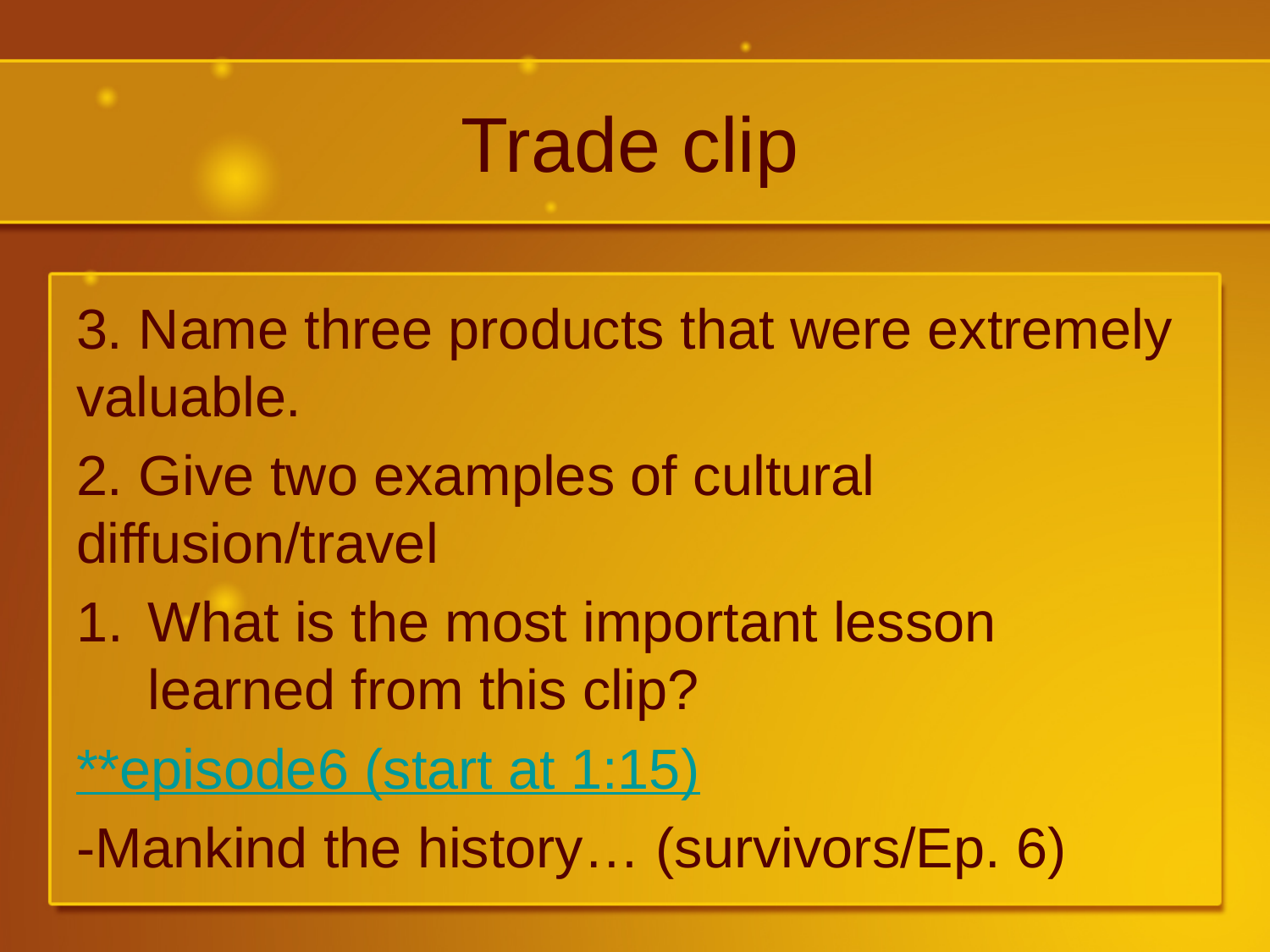

# Trade clip
3. Name three products that were extremely valuable.
2. Give two examples of cultural diffusion/travel
What is the most important lesson learned from this clip?
**episode6 (start at 1:15)
-Mankind the history… (survivors/Ep. 6)